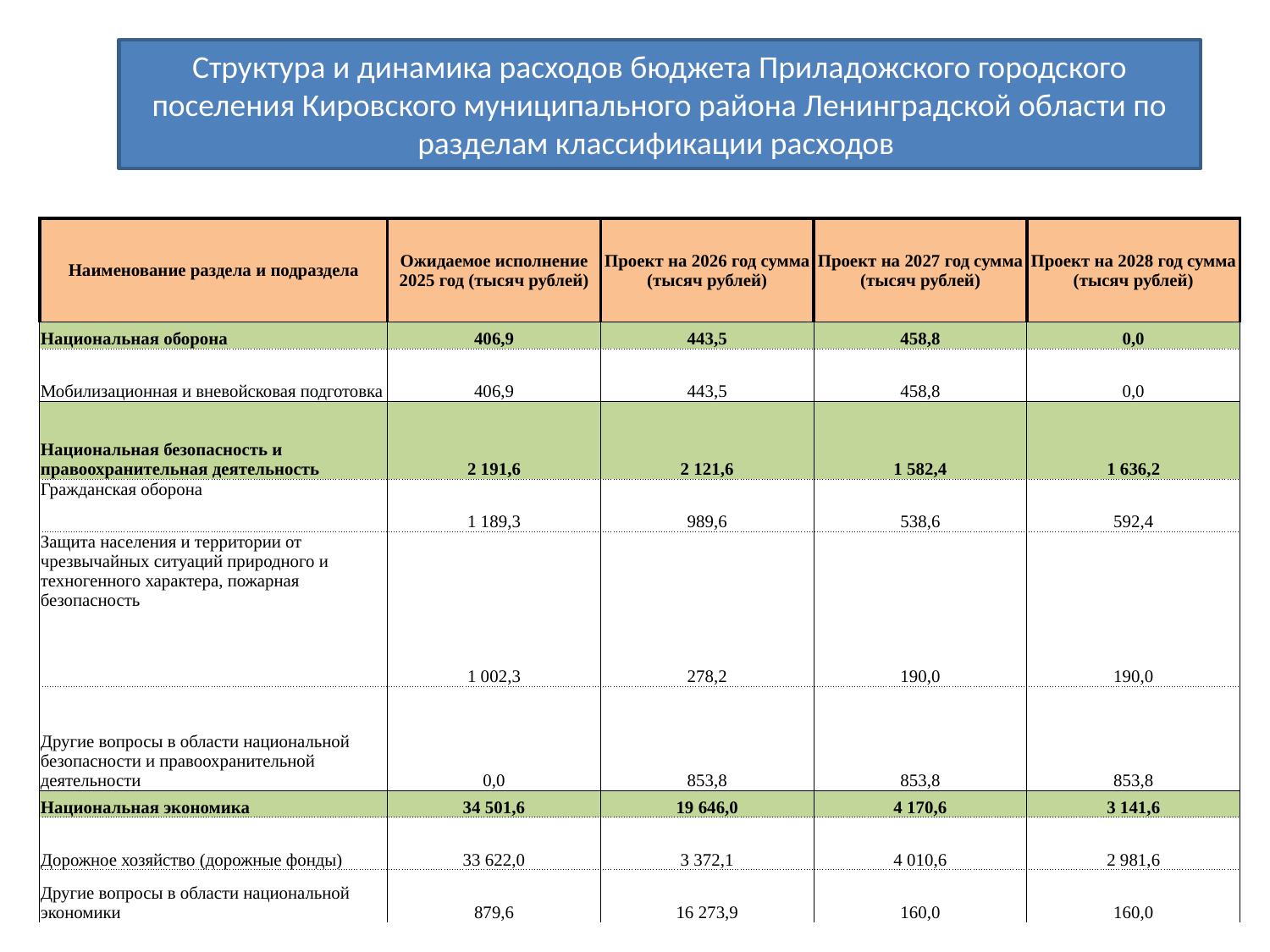

Структура и динамика расходов бюджета Приладожского городского поселения Кировского муниципального района Ленинградской области по разделам классификации расходов

| Наименование раздела и подраздела | Ожидаемое исполнение 2025 год (тысяч рублей) | Проект на 2026 год сумма (тысяч рублей) | Проект на 2027 год сумма (тысяч рублей) | Проект на 2028 год сумма (тысяч рублей) |
| --- | --- | --- | --- | --- |
| Национальная оборона | 406,9 | 443,5 | 458,8 | 0,0 |
| Мобилизационная и вневойсковая подготовка | 406,9 | 443,5 | 458,8 | 0,0 |
| Национальная безопасность и правоохранительная деятельность | 2 191,6 | 2 121,6 | 1 582,4 | 1 636,2 |
| Гражданская оборона | 1 189,3 | 989,6 | 538,6 | 592,4 |
| Защита населения и территории от чрезвычайных ситуаций природного и техногенного характера, пожарная безопасность | 1 002,3 | 278,2 | 190,0 | 190,0 |
| Другие вопросы в области национальной безопасности и правоохранительной деятельности | 0,0 | 853,8 | 853,8 | 853,8 |
| Национальная экономика | 34 501,6 | 19 646,0 | 4 170,6 | 3 141,6 |
| Дорожное хозяйство (дорожные фонды) | 33 622,0 | 3 372,1 | 4 010,6 | 2 981,6 |
| Другие вопросы в области национальной экономики | 879,6 | 16 273,9 | 160,0 | 160,0 |